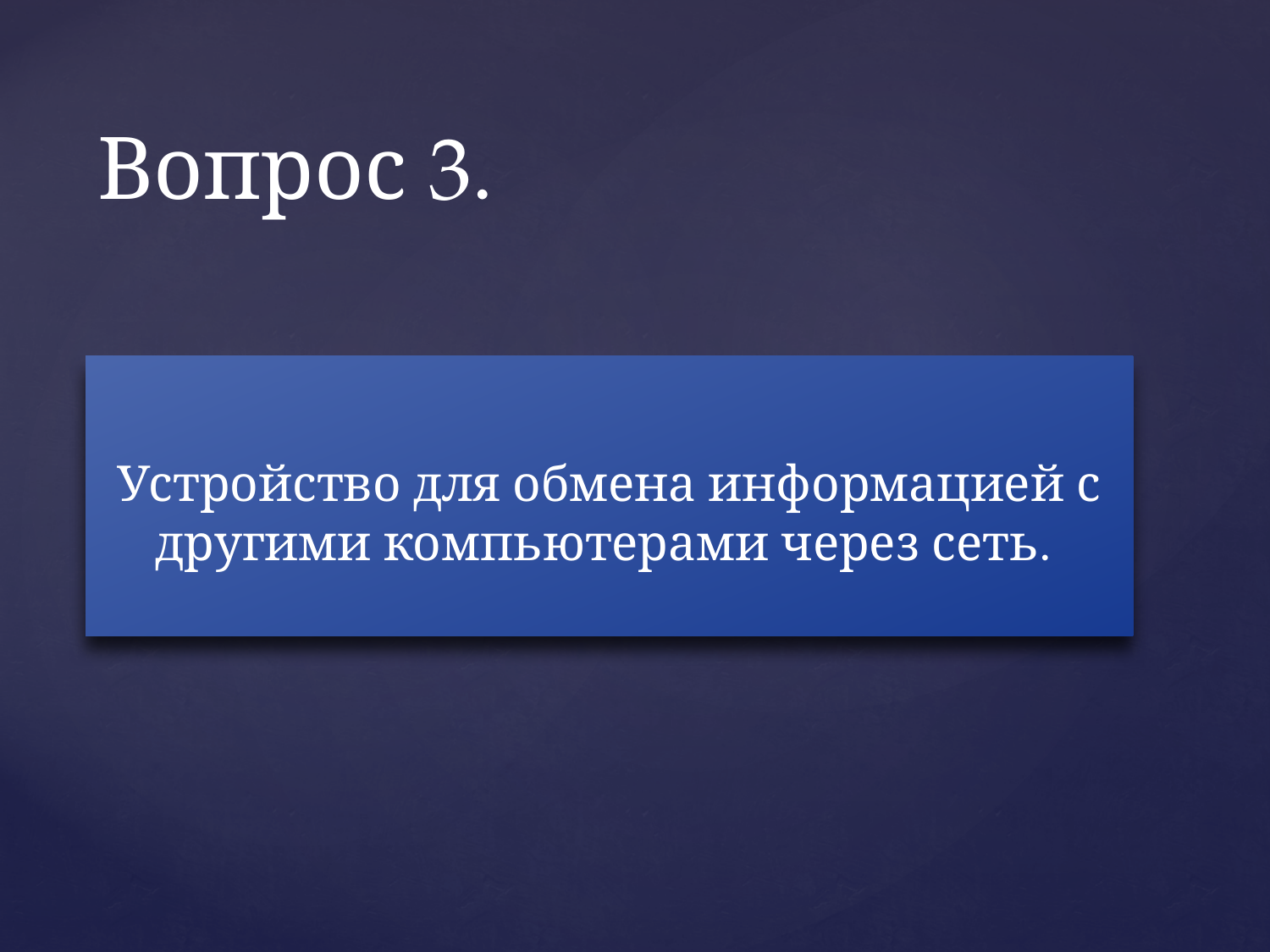

# Вопрос 3.
Устройство для обмена информацией с другими компьютерами через сеть.